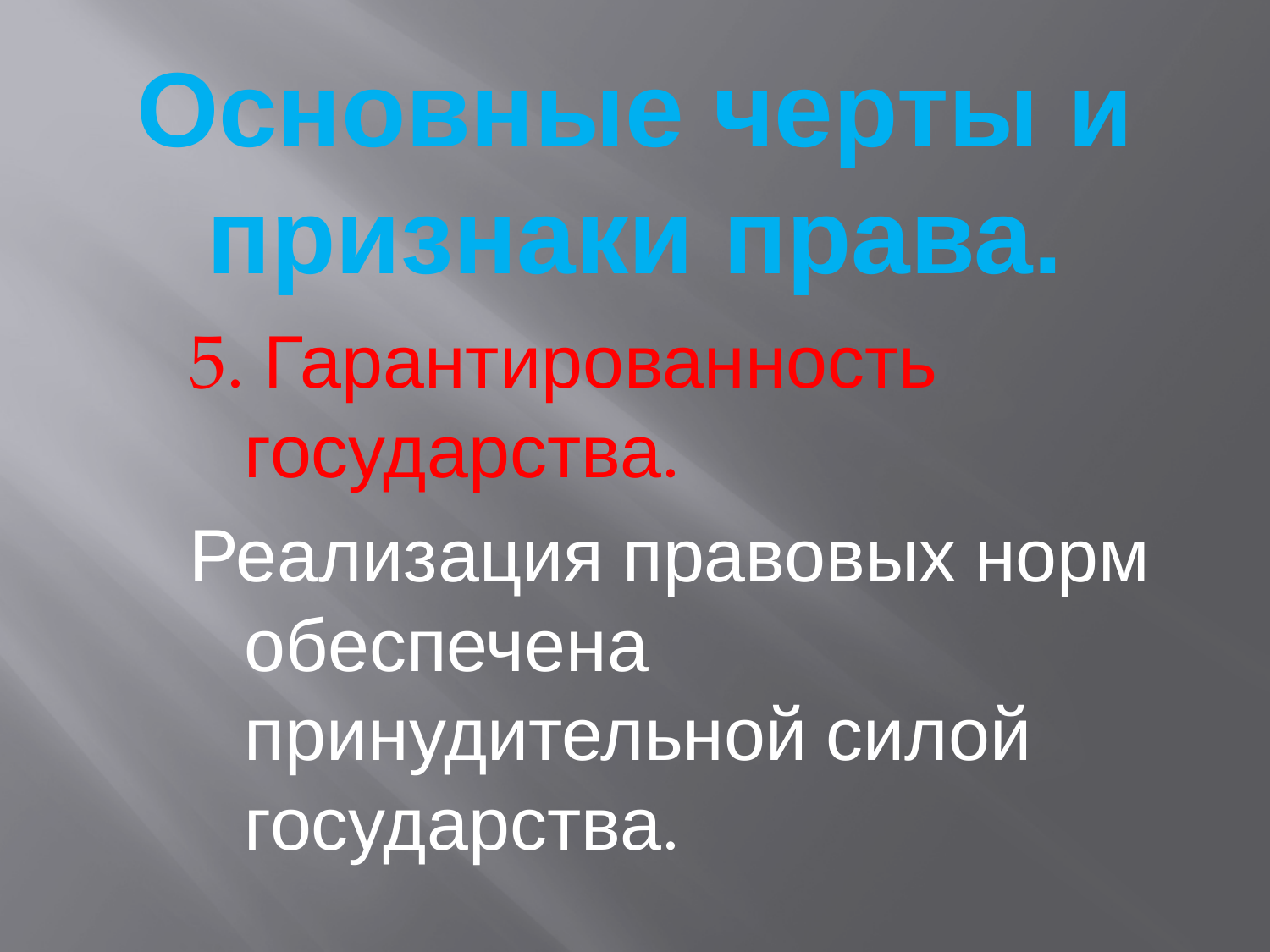

# Основные черты и признаки права.
5. Гарантированность государства.
Реализация правовых норм обеспечена принудительной силой государства.